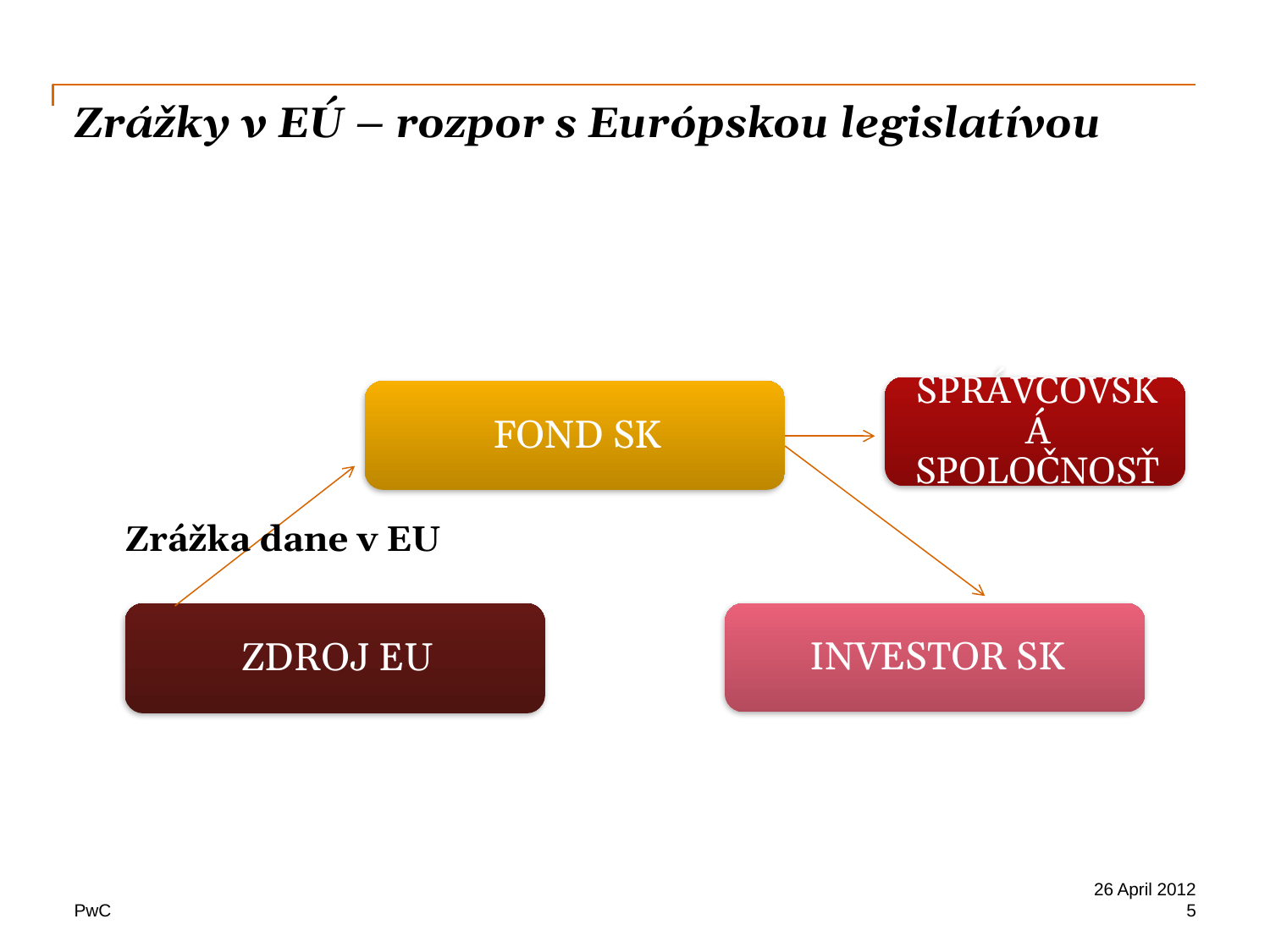

# Zrážky v EÚ – rozpor s Európskou legislatívou
FOND SK
ZDROJ EU
INVESTOR SK
SPRÁVCOVSKÁ SPOLOČNOSŤ

Zrážka dane v EU

26 April 2012
5